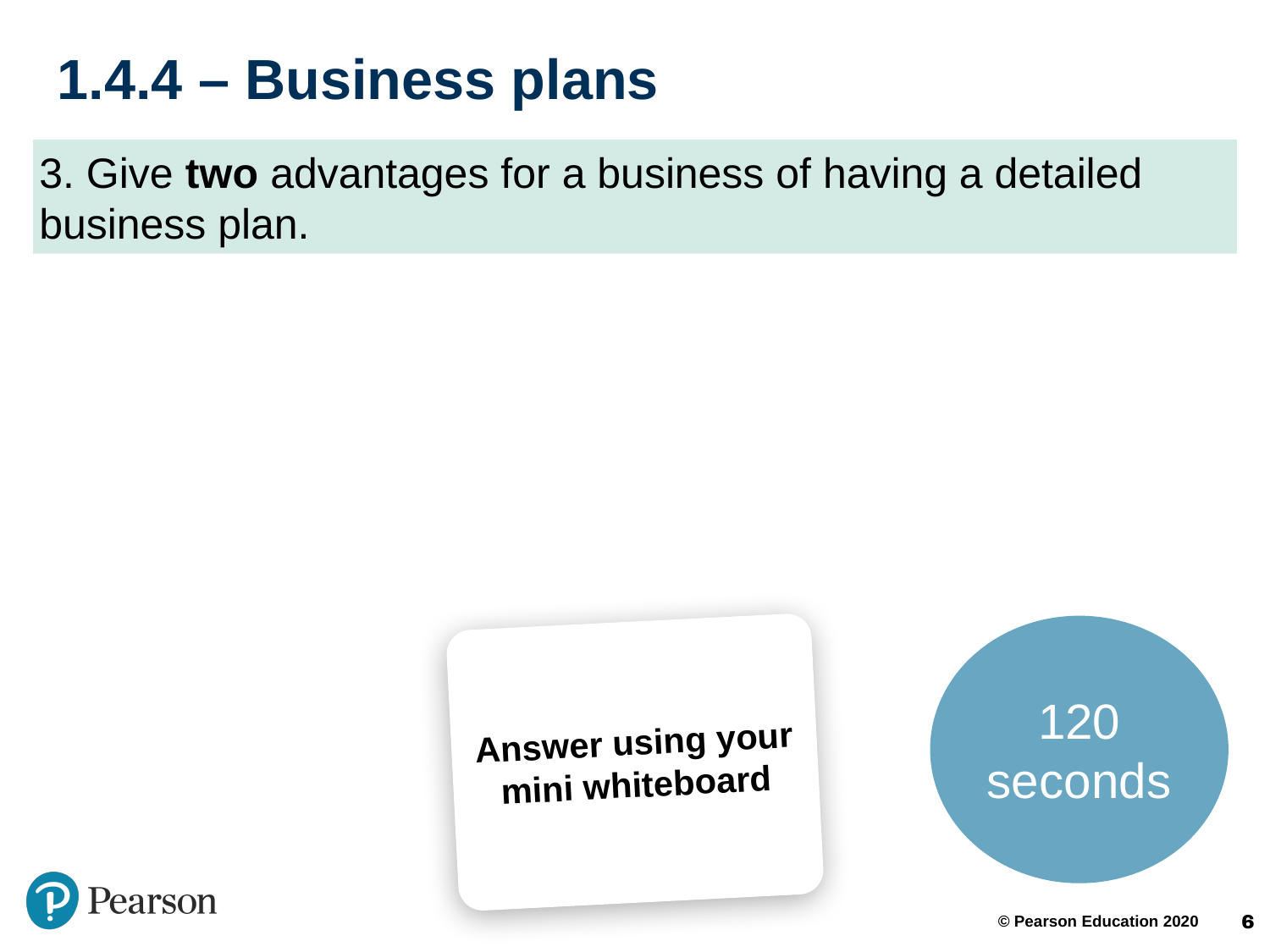

# 1.4.4 – Business plans
3. Give two advantages for a business of having a detailed business plan.

120 seconds

Answer using your mini whiteboard

6